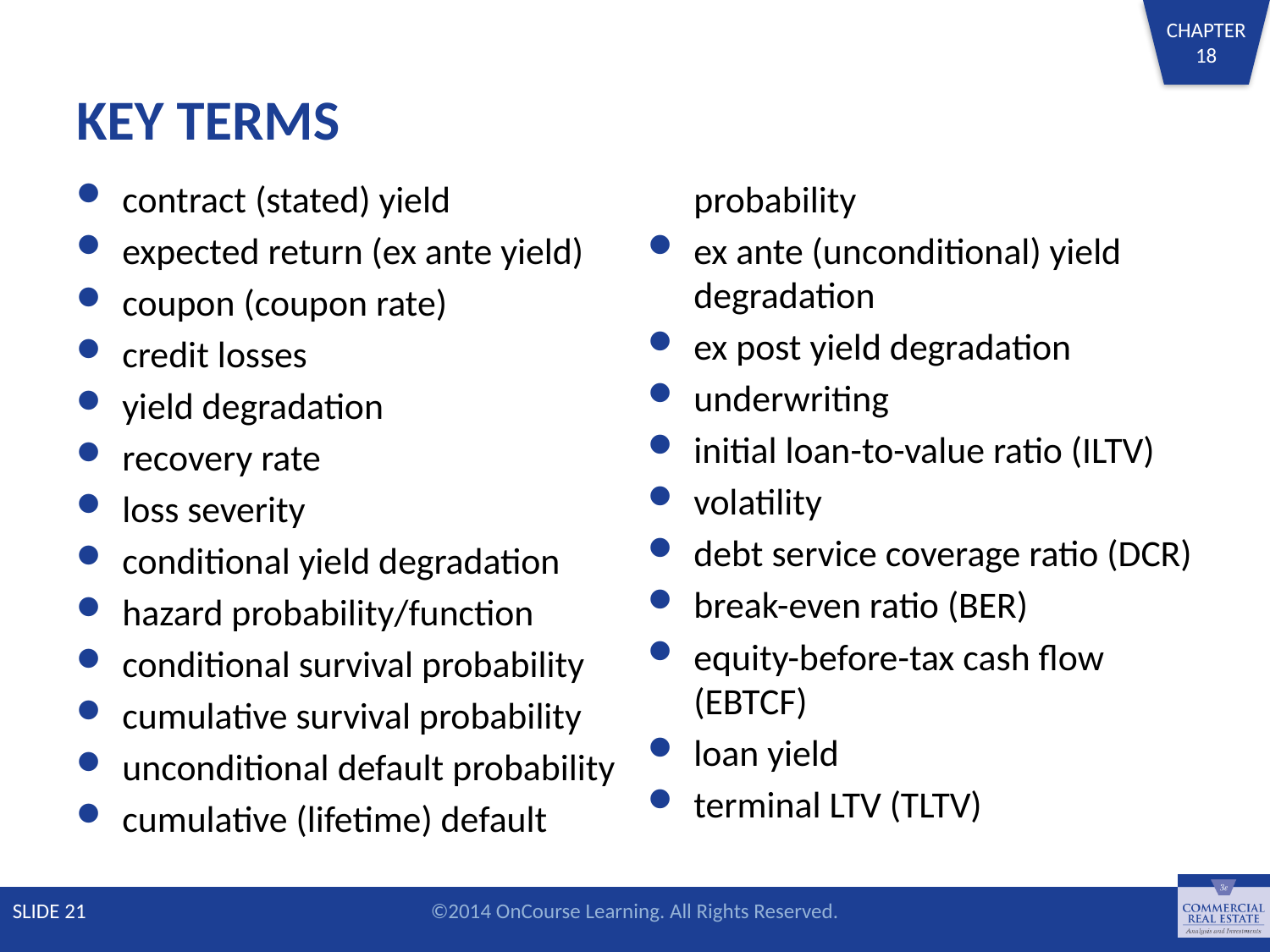

# KEY TERMS
contract (stated) yield
expected return (ex ante yield)
coupon (coupon rate)
credit losses
yield degradation
recovery rate
loss severity
conditional yield degradation
hazard probability/function
conditional survival probability
cumulative survival probability
unconditional default probability
cumulative (lifetime) default probability
ex ante (unconditional) yield degradation
ex post yield degradation
underwriting
initial loan-to-value ratio (ILTV)
volatility
debt service coverage ratio (DCR)
break-even ratio (BER)
equity-before-tax cash flow (EBTCF)
loan yield
terminal LTV (TLTV)
SLIDE 21